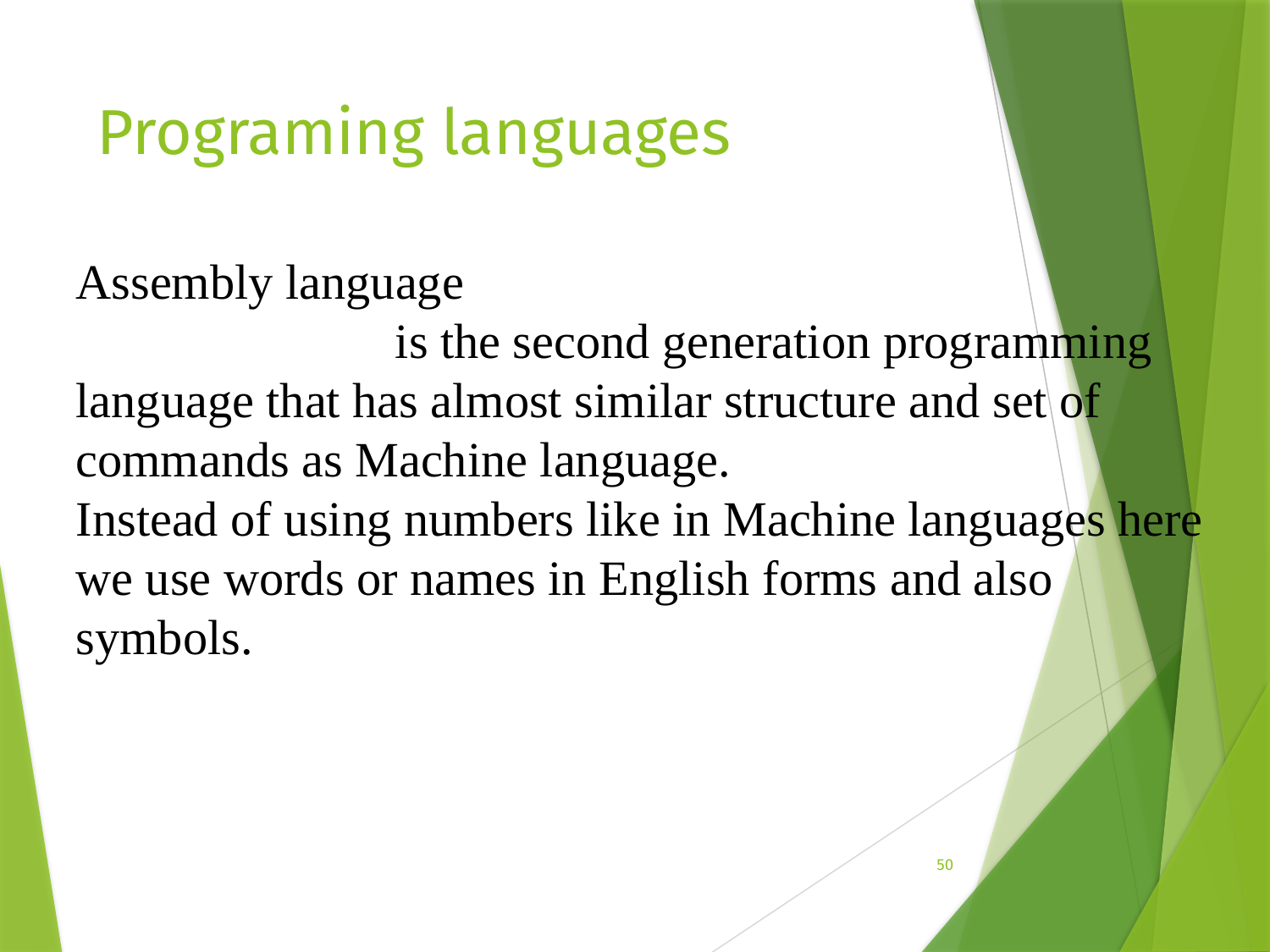

# Programing languages
Assembly language
                          is the second generation programming language that has almost similar structure and set of commands as Machine language.
Instead of using numbers like in Machine languages here we use words or names in English forms and also symbols.

50